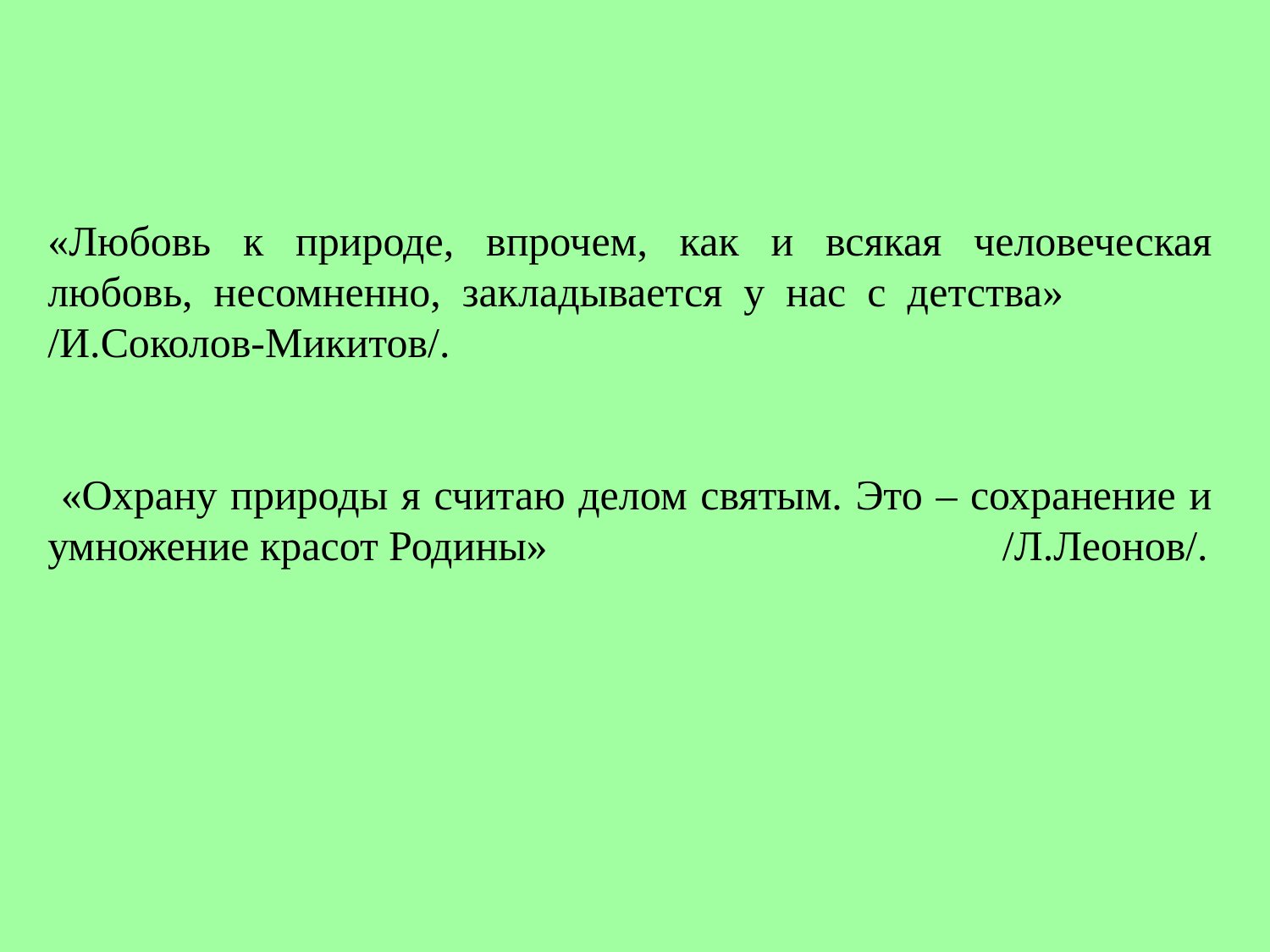

«Любовь к природе, впрочем, как и всякая человеческая любовь, несомненно, закладывается у нас с детства»        /И.Соколов-Микитов/.

 «Охрану природы я считаю делом святым. Это – сохранение и умножение красот Родины»                                           /Л.Леонов/.